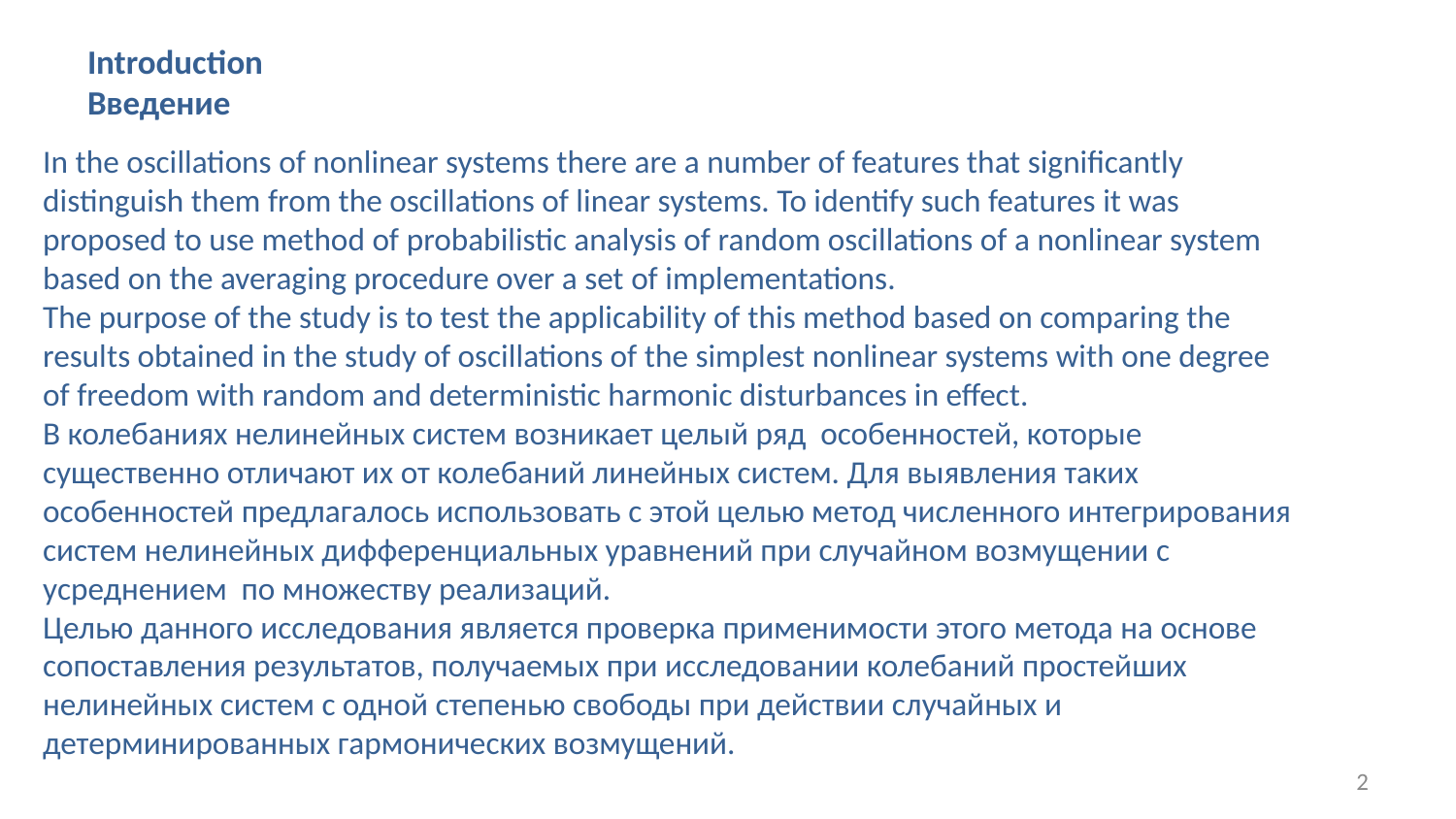

# Introduction Введение
In the oscillations of nonlinear systems there are a number of features that significantly
distinguish them from the oscillations of linear systems. To identify such features it was
proposed to use method of probabilistic analysis of random oscillations of a nonlinear system
based on the averaging procedure over a set of implementations.
The purpose of the study is to test the applicability of this method based on comparing the
results obtained in the study of oscillations of the simplest nonlinear systems with one degree
of freedom with random and deterministic harmonic disturbances in effect.
В колебаниях нелинейных систем возникает целый ряд  особенностей, которые
существенно отличают их от колебаний линейных систем. Для выявления таких
особенностей предлагалось использовать с этой целью метод численного интегрирования
систем нелинейных дифференциальных уравнений при случайном возмущении с
усреднением  по множеству реализаций.
Целью данного исследования является проверка применимости этого метода на основе
сопоставления результатов, получаемых при исследовании колебаний простейших
нелинейных систем с одной степенью свободы при действии случайных и
детерминированных гармонических возмущений.

2